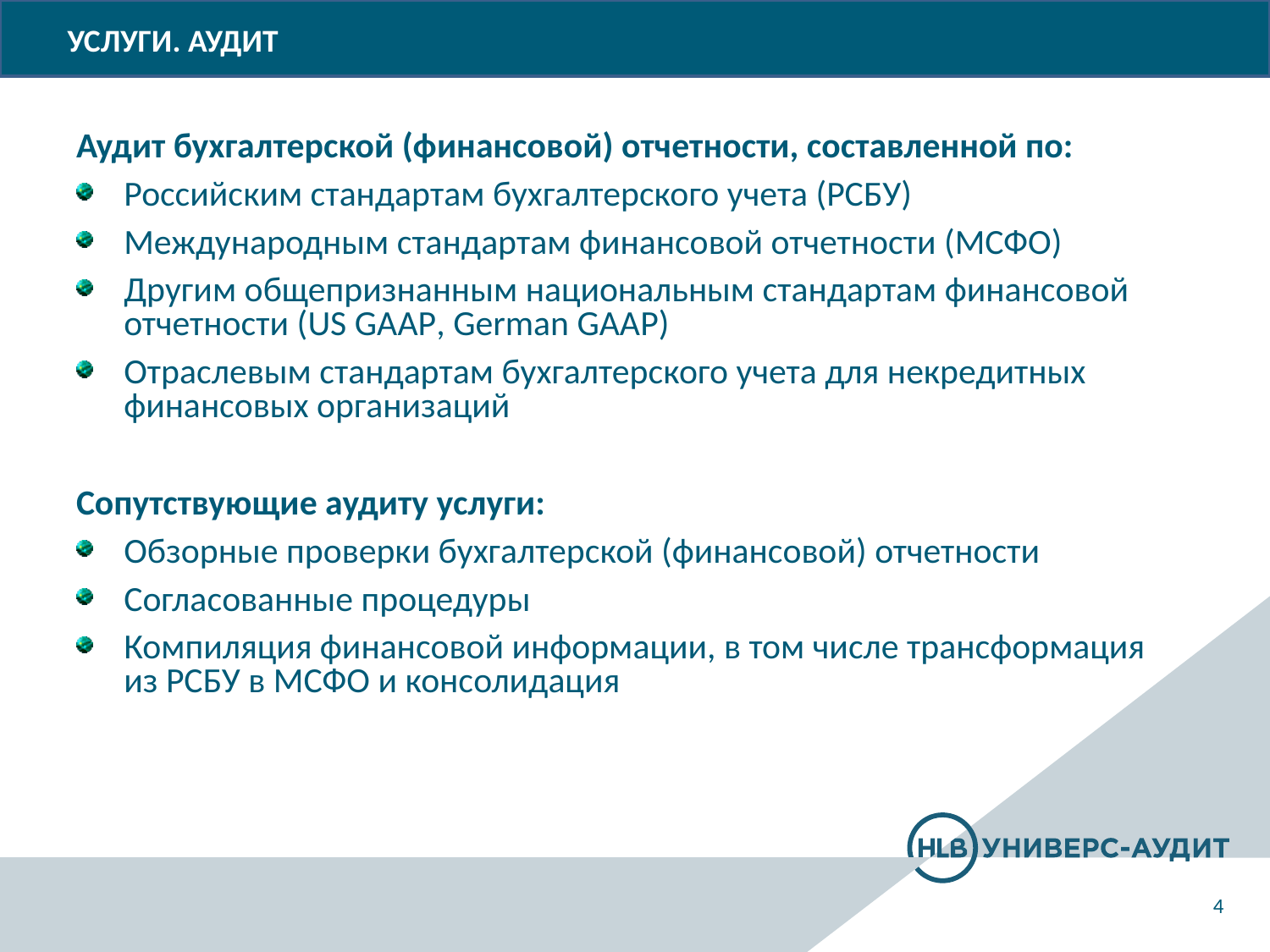

# УСЛУГИ. АУДИТ
Аудит бухгалтерской (финансовой) отчетности, составленной по:
Российским стандартам бухгалтерского учета (РСБУ)
Международным стандартам финансовой отчетности (МСФО)
Другим общепризнанным национальным стандартам финансовой отчетности (US GAAP, German GAAP)
Отраслевым стандартам бухгалтерского учета для некредитных финансовых организаций

Сопутствующие аудиту услуги:
Обзорные проверки бухгалтерской (финансовой) отчетности
Согласованные процедуры
Компиляция финансовой информации, в том числе трансформация
из РСБУ в МСФО и консолидация

4